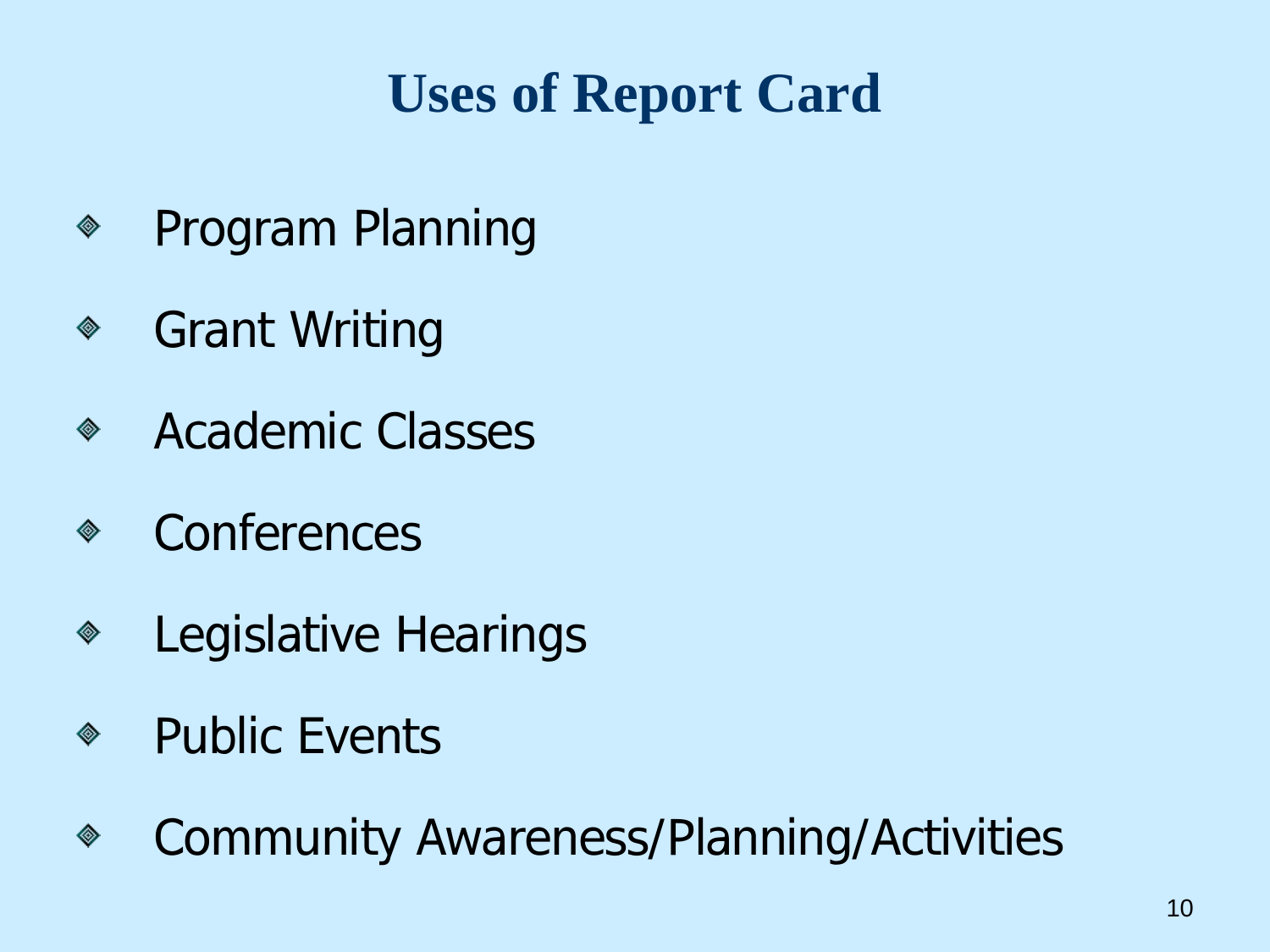

# Uses of Report Card
Program Planning
Grant Writing
Academic Classes
Conferences
Legislative Hearings
Public Events
Community Awareness/Planning/Activities
10